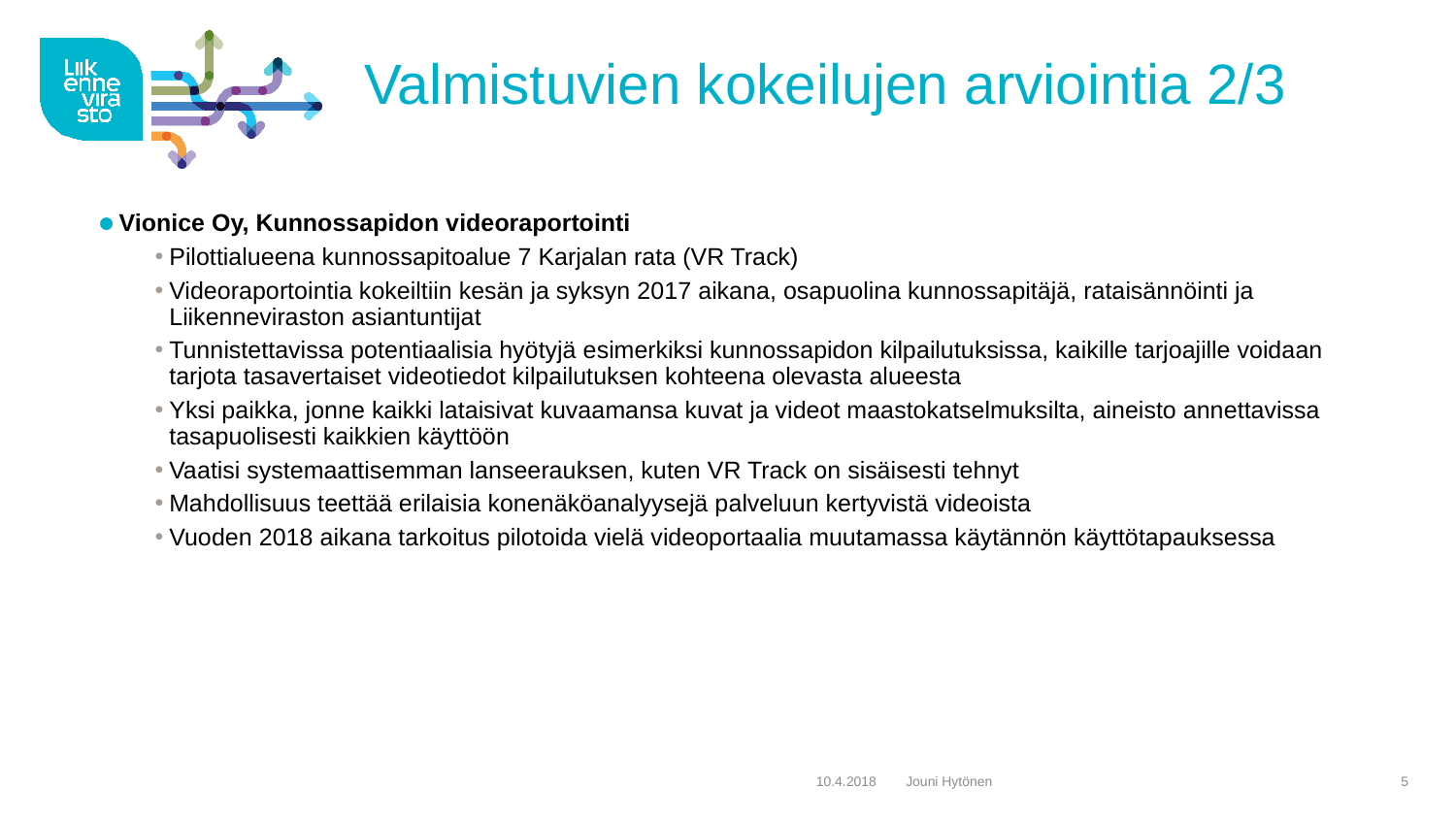

# Valmistuvien kokeilujen arviointia 2/3
Vionice Oy, Kunnossapidon videoraportointi
Pilottialueena kunnossapitoalue 7 Karjalan rata (VR Track)
Videoraportointia kokeiltiin kesän ja syksyn 2017 aikana, osapuolina kunnossapitäjä, rataisännöinti ja Liikenneviraston asiantuntijat
Tunnistettavissa potentiaalisia hyötyjä esimerkiksi kunnossapidon kilpailutuksissa, kaikille tarjoajille voidaan tarjota tasavertaiset videotiedot kilpailutuksen kohteena olevasta alueesta
Yksi paikka, jonne kaikki lataisivat kuvaamansa kuvat ja videot maastokatselmuksilta, aineisto annettavissa tasapuolisesti kaikkien käyttöön
Vaatisi systemaattisemman lanseerauksen, kuten VR Track on sisäisesti tehnyt
Mahdollisuus teettää erilaisia konenäköanalyysejä palveluun kertyvistä videoista
Vuoden 2018 aikana tarkoitus pilotoida vielä videoportaalia muutamassa käytännön käyttötapauksessa
10.4.2018
Jouni Hytönen
5